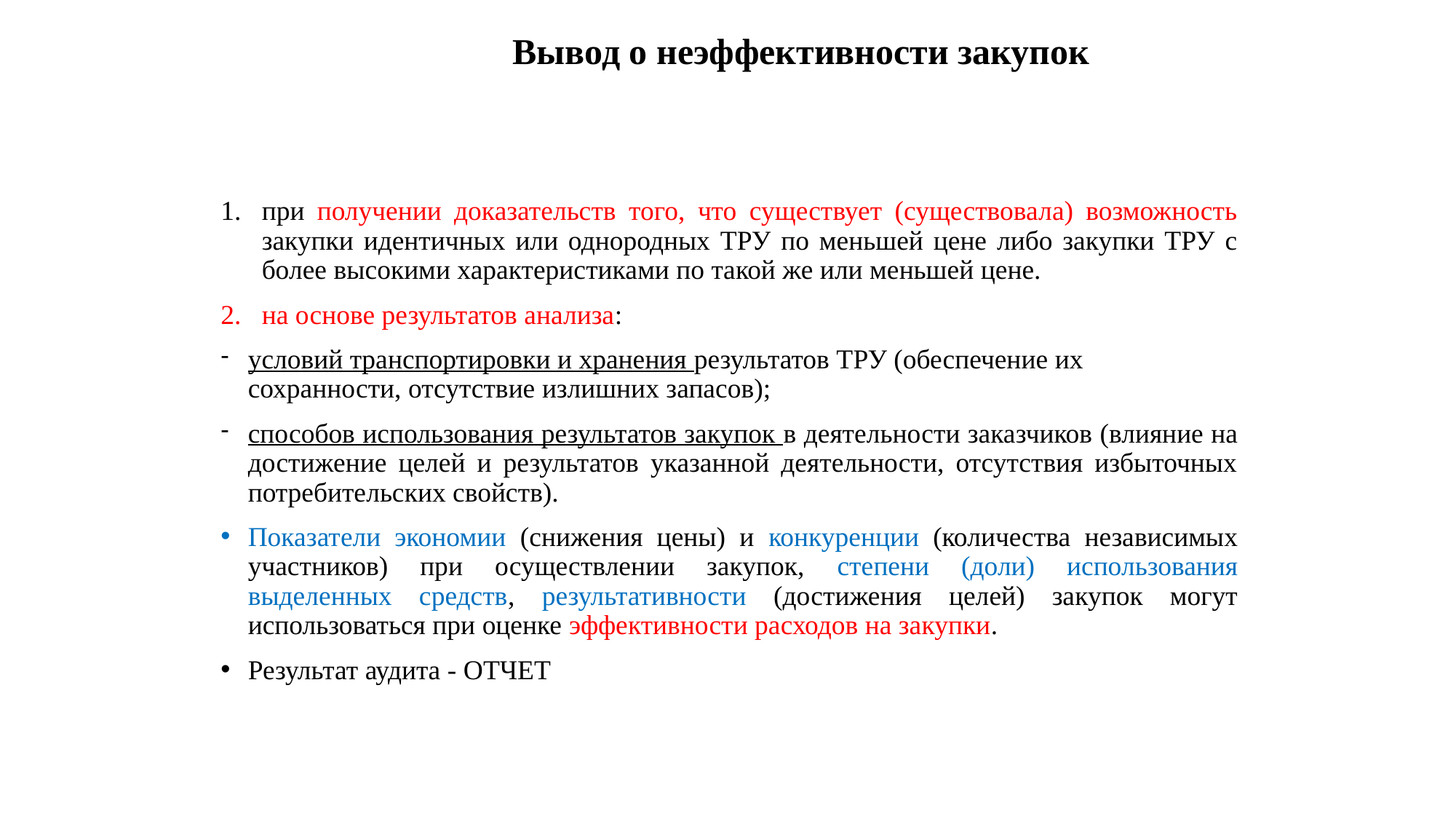

# Вывод о неэффективности закупок
при получении доказательств того, что существует (существовала) возможность закупки идентичных или однородных ТРУ по меньшей цене либо закупки ТРУ с более высокими характеристиками по такой же или меньшей цене.
на основе результатов анализа:
условий транспортировки и хранения результатов ТРУ (обеспечение их сохранности, отсутствие излишних запасов);
способов использования результатов закупок в деятельности заказчиков (влияние на достижение целей и результатов указанной деятельности, отсутствия избыточных потребительских свойств).
Показатели экономии (снижения цены) и конкуренции (количества независимых участников) при осуществлении закупок, степени (доли) использования выделенных средств, результативности (достижения целей) закупок могут использоваться при оценке эффективности расходов на закупки.
Результат аудита - ОТЧЕТ